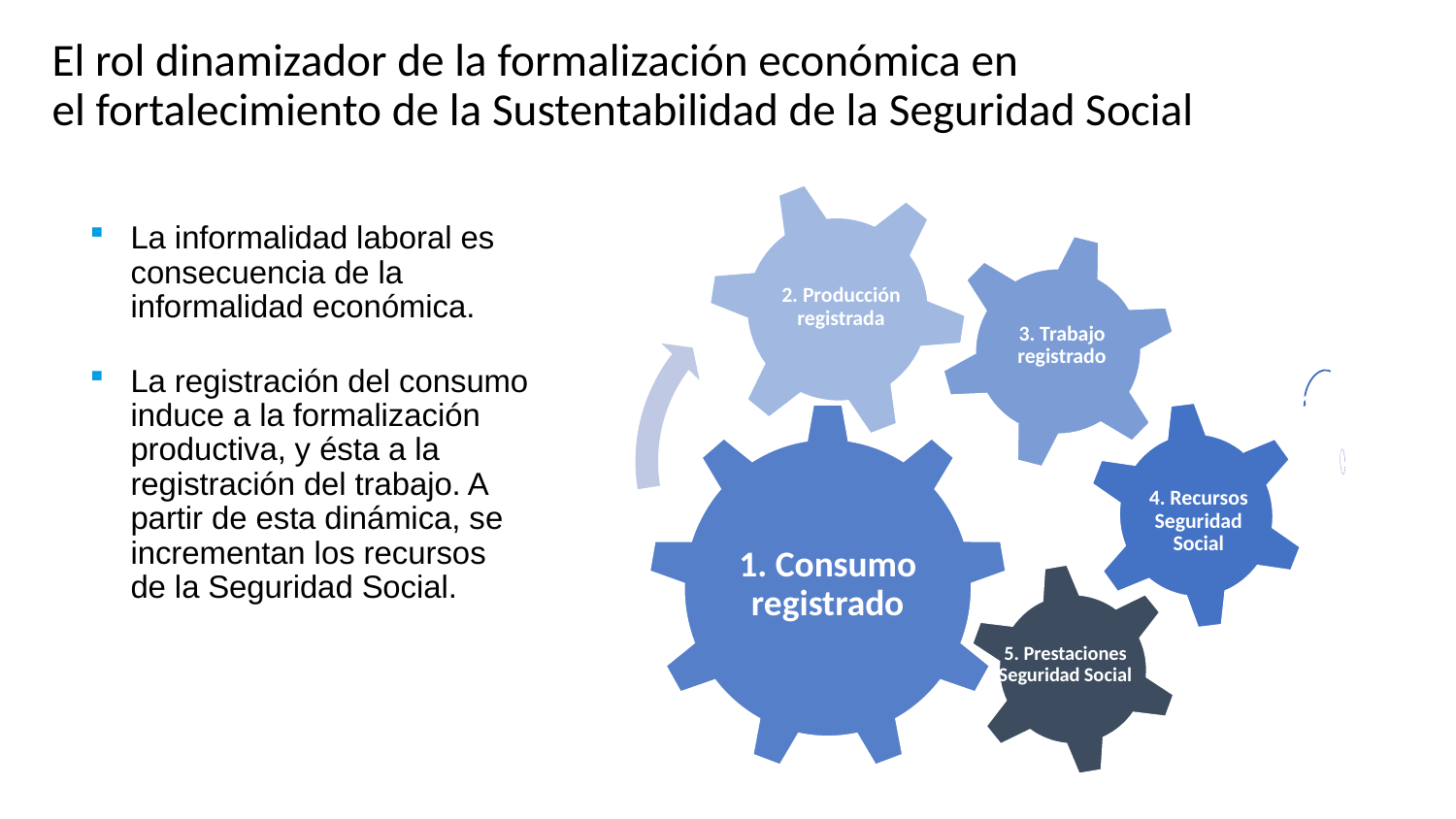

# El rol dinamizador de la formalización económica en el fortalecimiento de la Sustentabilidad de la Seguridad Social
1. Consumo registrado

La informalidad laboral es consecuencia de la informalidad económica.

La registración del consumo induce a la formalización productiva, y ésta a la registración del trabajo. A partir de esta dinámica, se incrementan los recursos de la Seguridad Social.
2. Producción registrada

3. Trabajo registrado

4. Recursos Seguridad Social

5. Prestaciones Seguridad Social